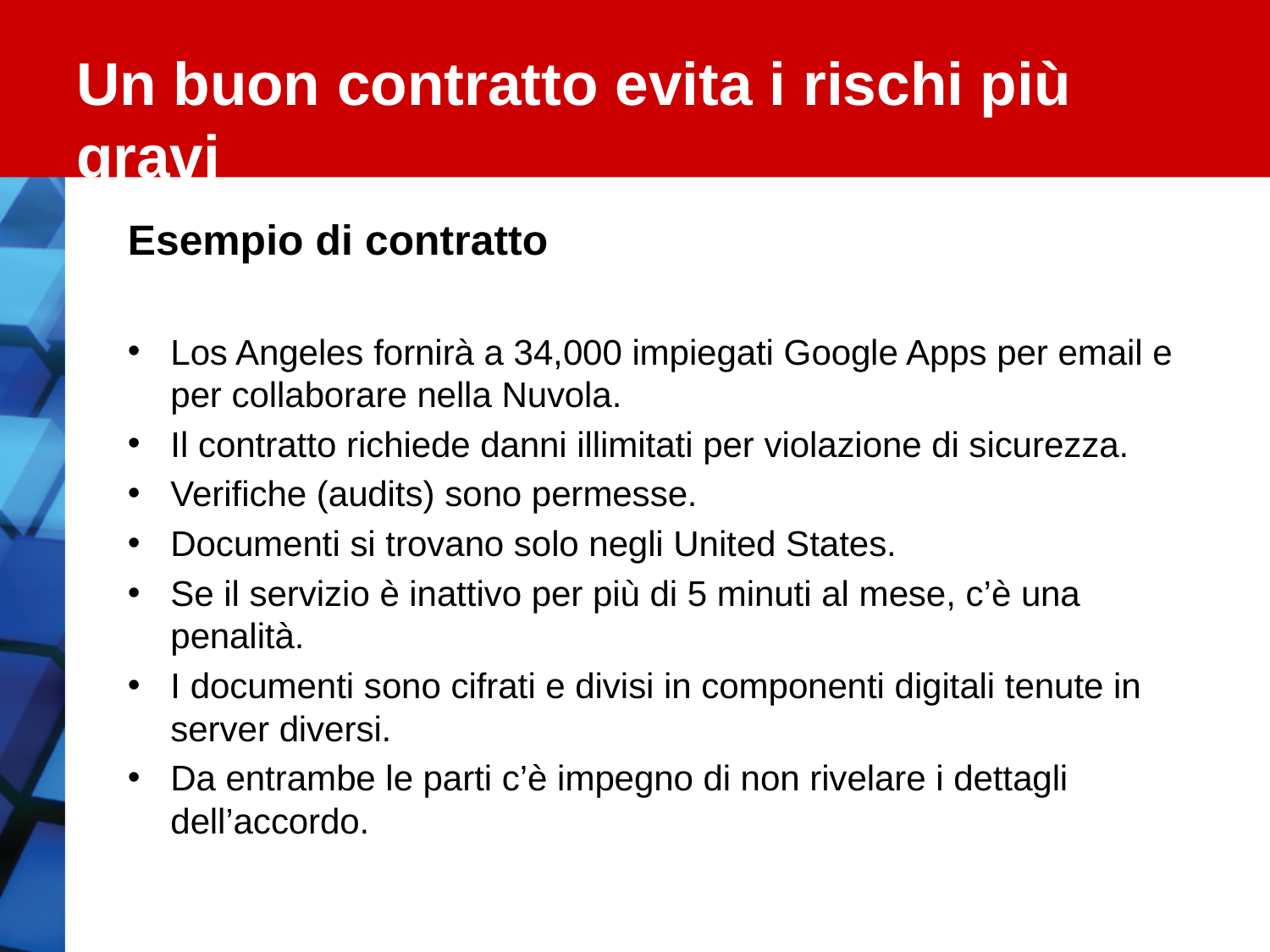

# Un buon contratto evita i rischi più gravi
Esempio di contratto

Los Angeles fornirà a 34,000 impiegati Google Apps per email e per collaborare nella Nuvola.
Il contratto richiede danni illimitati per violazione di sicurezza.
Verifiche (audits) sono permesse.
Documenti si trovano solo negli United States.
Se il servizio è inattivo per più di 5 minuti al mese, c’è una penalità.
I documenti sono cifrati e divisi in componenti digitali tenute in server diversi.
Da entrambe le parti c’è impegno di non rivelare i dettagli dell’accordo.